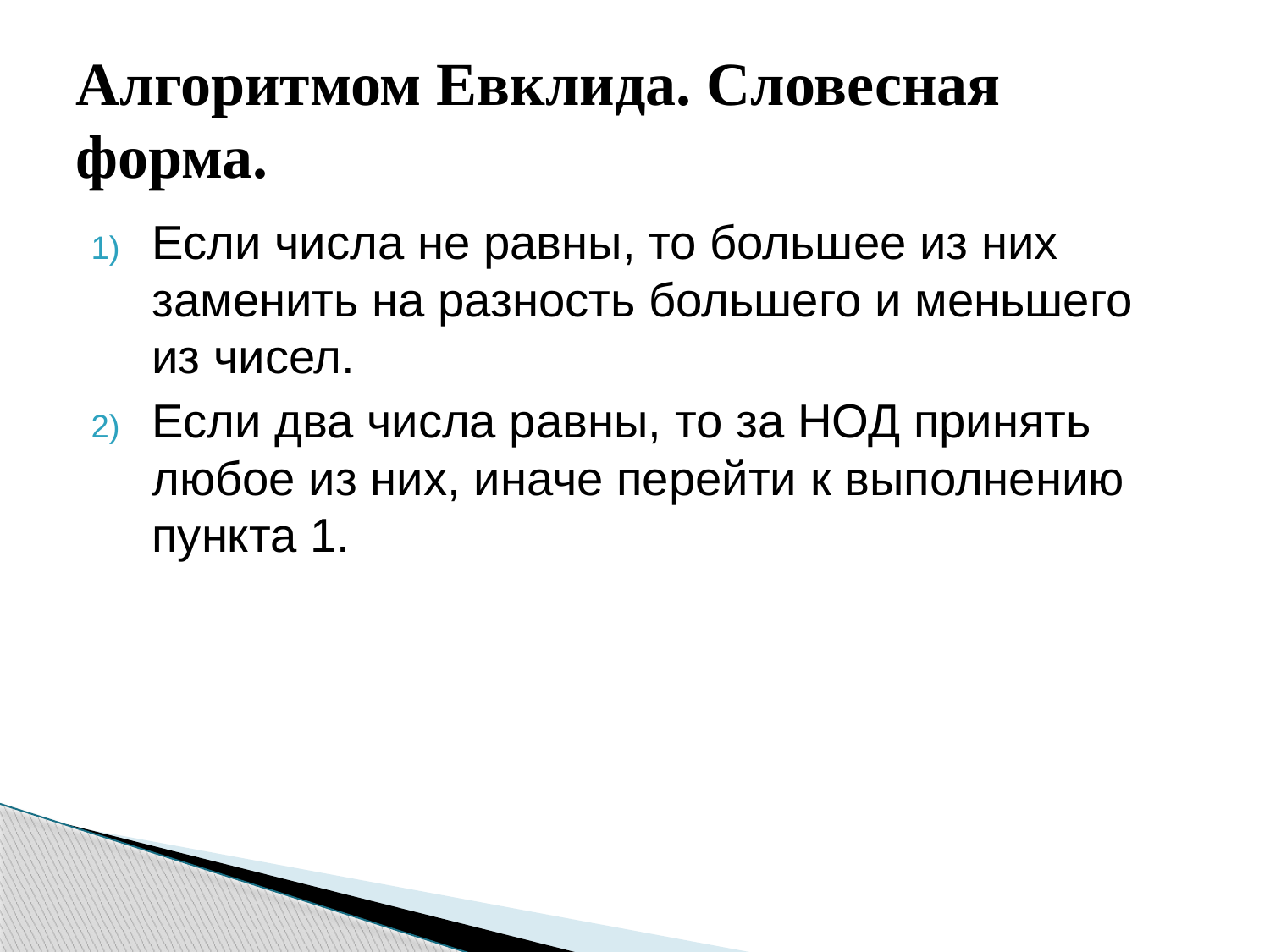

# Алгоритмом Евклида. Словесная форма.
Если числа не равны, то большее из них заменить на разность большего и меньшего из чисел.
Если два числа равны, то за НОД принять любое из них, иначе перейти к выполнению пункта 1.